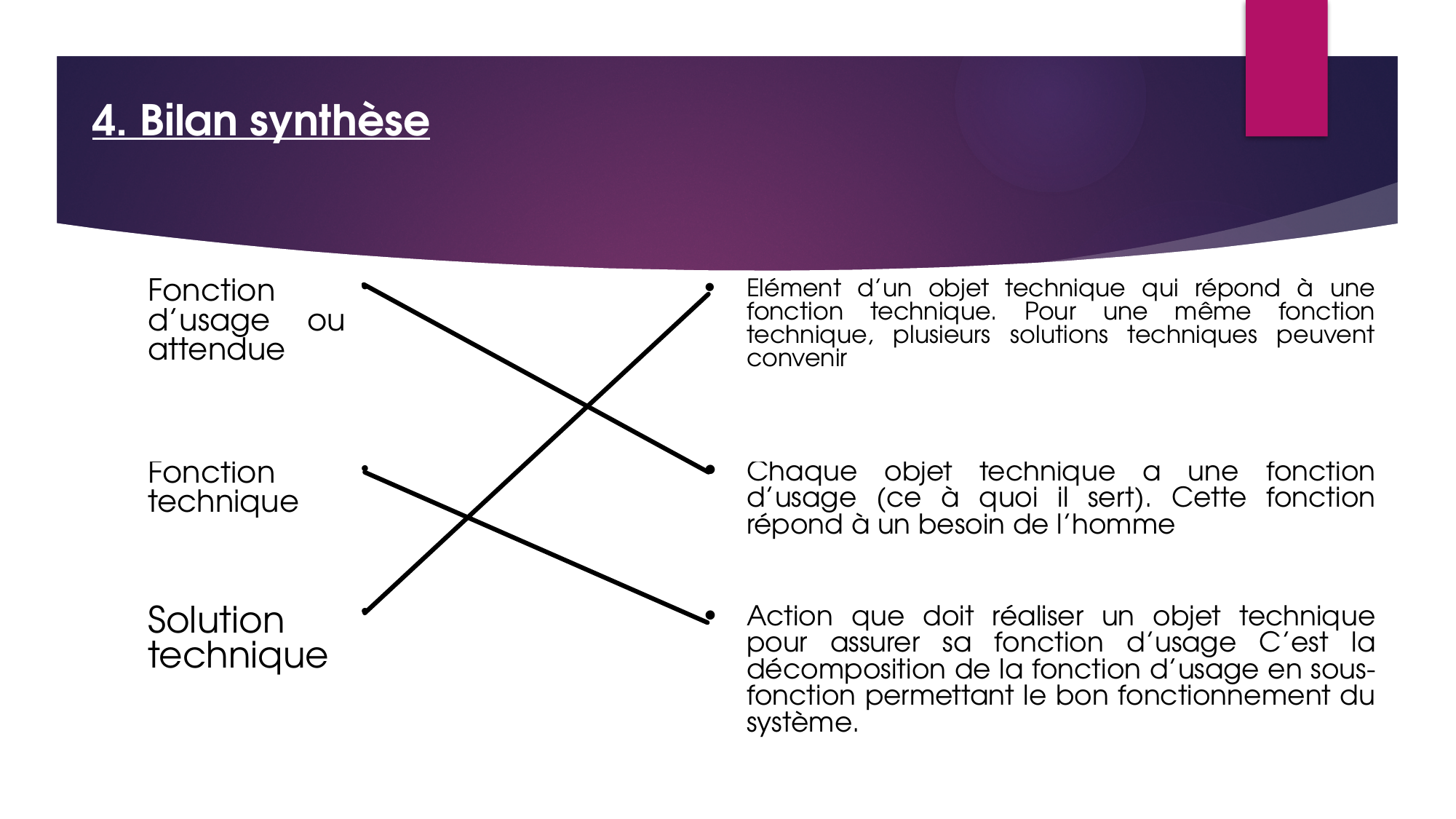

# 4. Bilan synthèse
| Fonction d’usage ou attendue |  | Elément d’un objet technique qui répond à une fonction technique. Pour une même fonction technique, plusieurs solutions techniques peuvent convenir |
| --- | --- | --- |
| Fonction technique |  | Chaque objet technique a une fonction d’usage (ce à quoi il sert). Cette fonction répond à un besoin de l’homme |
| Solution technique |  | Action que doit réaliser un objet technique pour assurer sa fonction d’usage C’est la décomposition de la fonction d’usage en sous-fonction permettant le bon fonctionnement du système. |